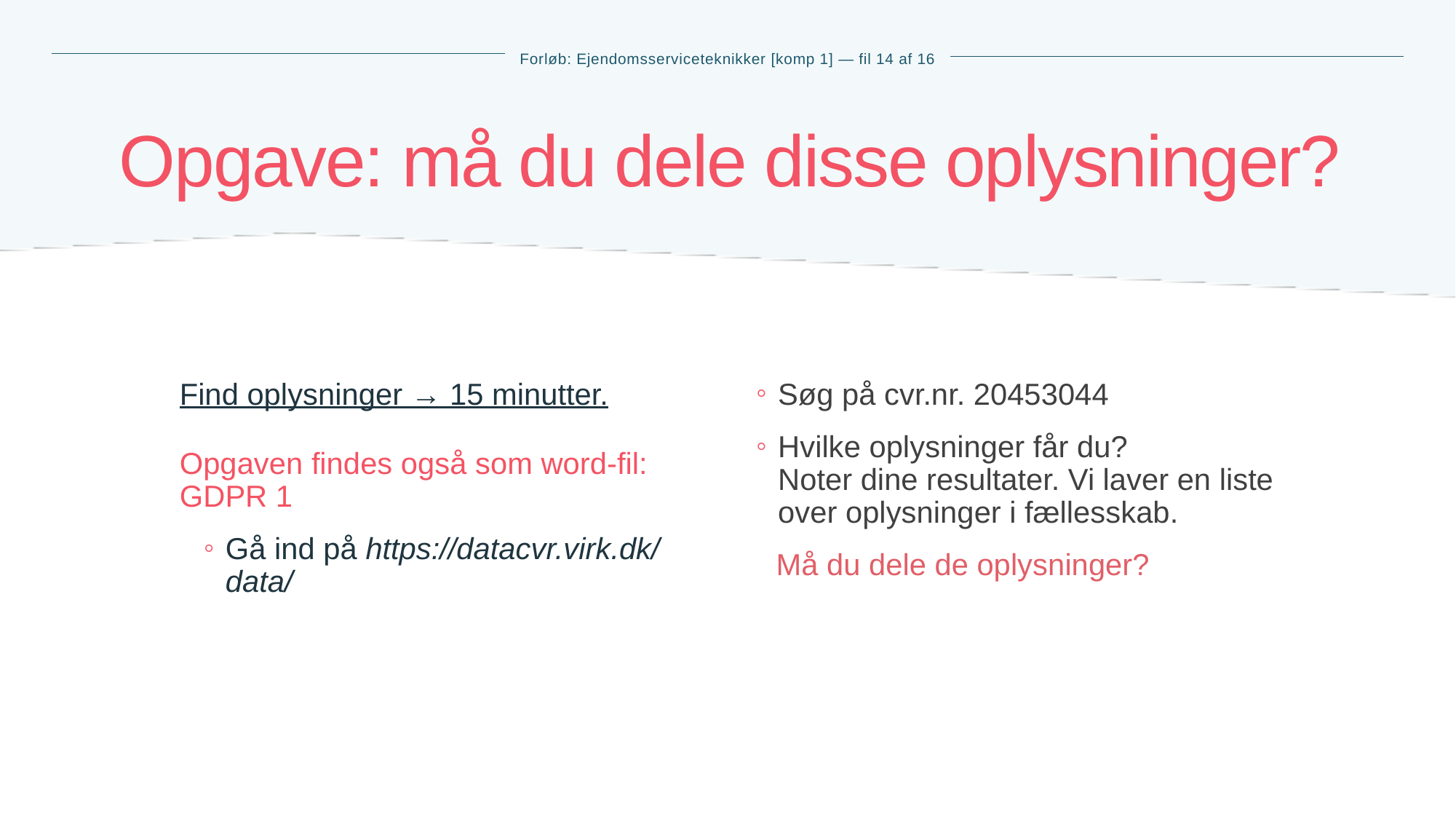

Opgave: må du dele disse oplysninger?
Find oplysninger → 15 minutter.
Opgaven findes også som word-fil: GDPR 1
Gå ind på https://datacvr.virk.dk/
data/
Søg på cvr.nr. 20453044
Hvilke oplysninger får du?
Noter dine resultater. Vi laver en liste over oplysninger i fællesskab.
  Må du dele de oplysninger?